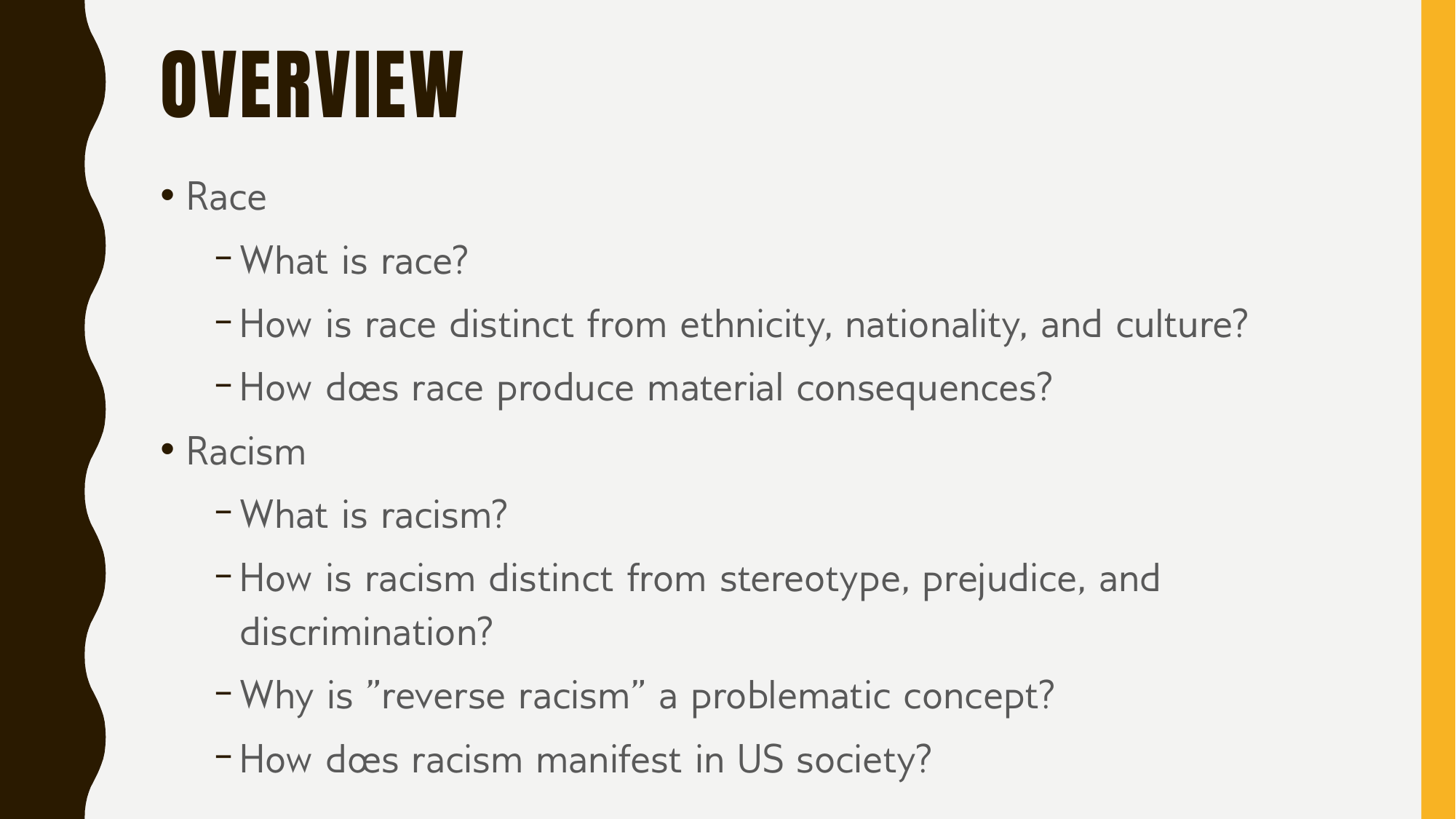

# overview
Race
What is race?
How is race distinct from ethnicity, nationality, and culture?
How does race produce material consequences?
Racism
What is racism?
How is racism distinct from stereotype, prejudice, and discrimination?
Why is ”reverse racism” a problematic concept?
How does racism manifest in US society?